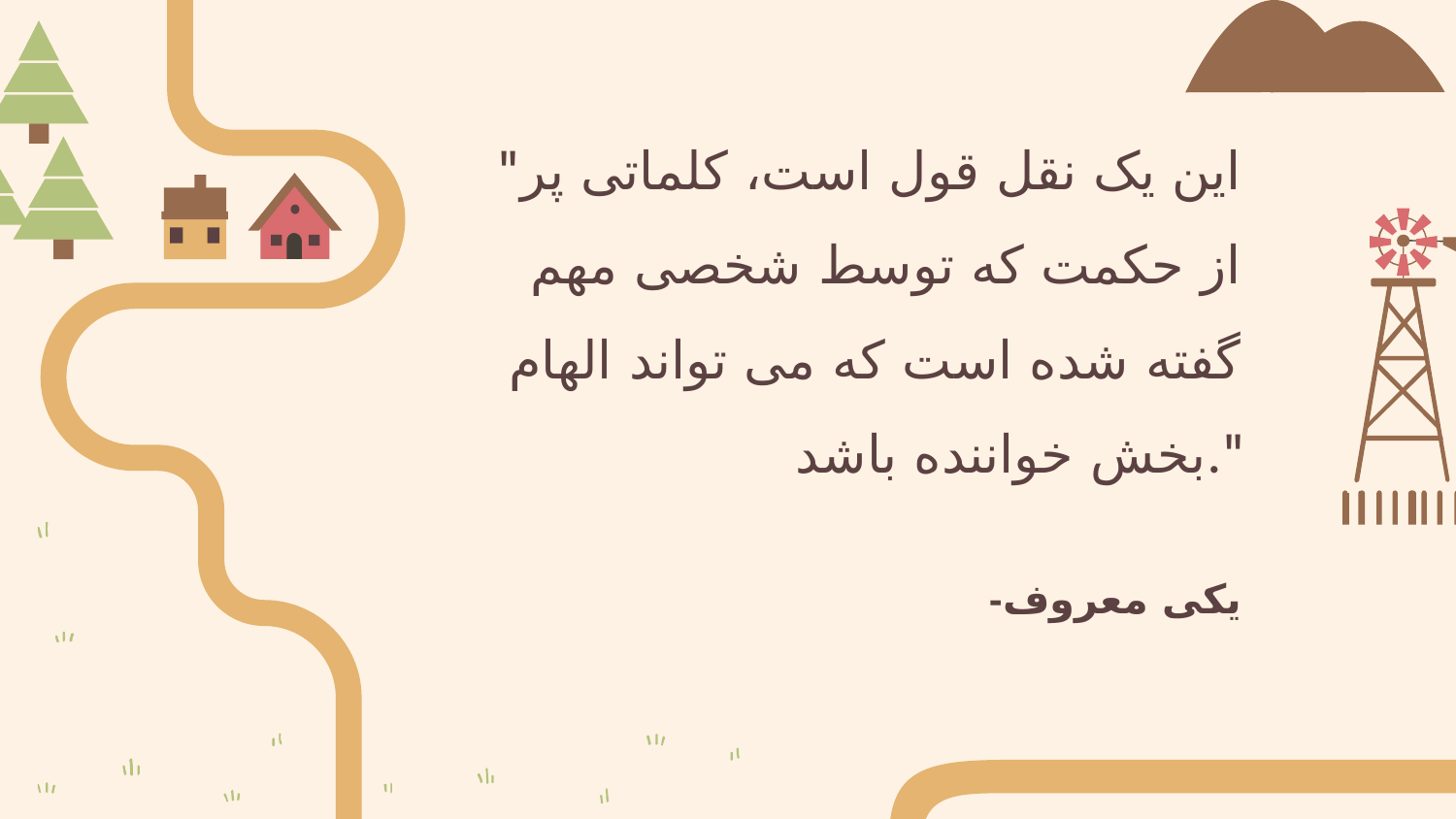

"این یک نقل قول است، کلماتی پر از حکمت که توسط شخصی مهم گفته شده است که می تواند الهام بخش خواننده باشد."

# -یکی معروف